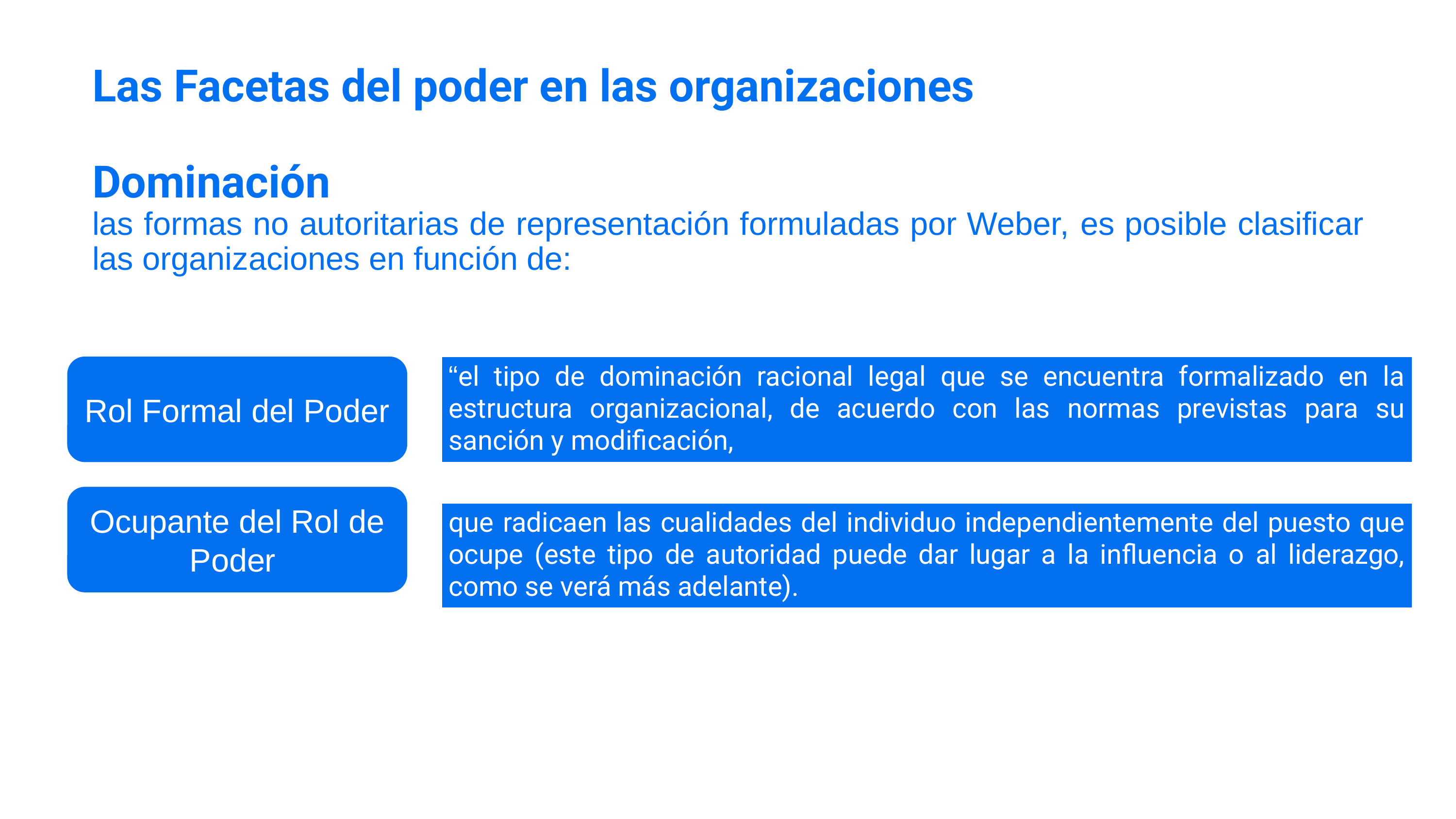

Las Facetas del poder en las organizaciones

Dominación
las formas no autoritarias de representación formuladas por Weber, es posible clasificar las organizaciones en función de:
Rol Formal del Poder
| “el tipo de dominación racional legal que se encuentra formalizado en la estructura organizacional, de acuerdo con las normas previstas para su sanción y modificación, |
| --- |
Ocupante del Rol de Poder
| que radicaen las cualidades del individuo independientemente del puesto que ocupe (este tipo de autoridad puede dar lugar a la influencia o al liderazgo, como se verá más adelante). |
| --- |